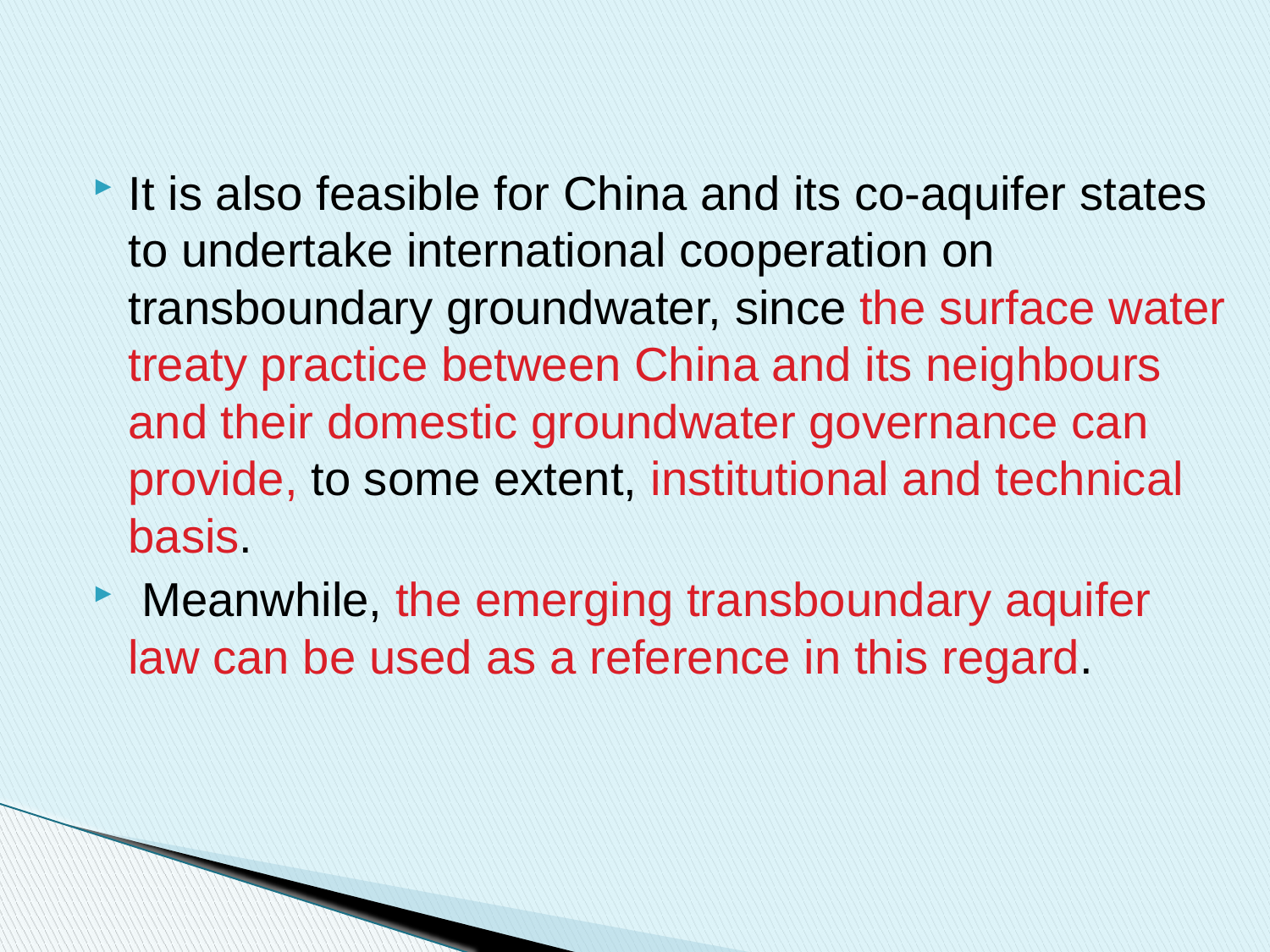

It is also feasible for China and its co-aquifer states to undertake international cooperation on transboundary groundwater, since the surface water treaty practice between China and its neighbours and their domestic groundwater governance can provide, to some extent, institutional and technical basis.
 Meanwhile, the emerging transboundary aquifer law can be used as a reference in this regard.